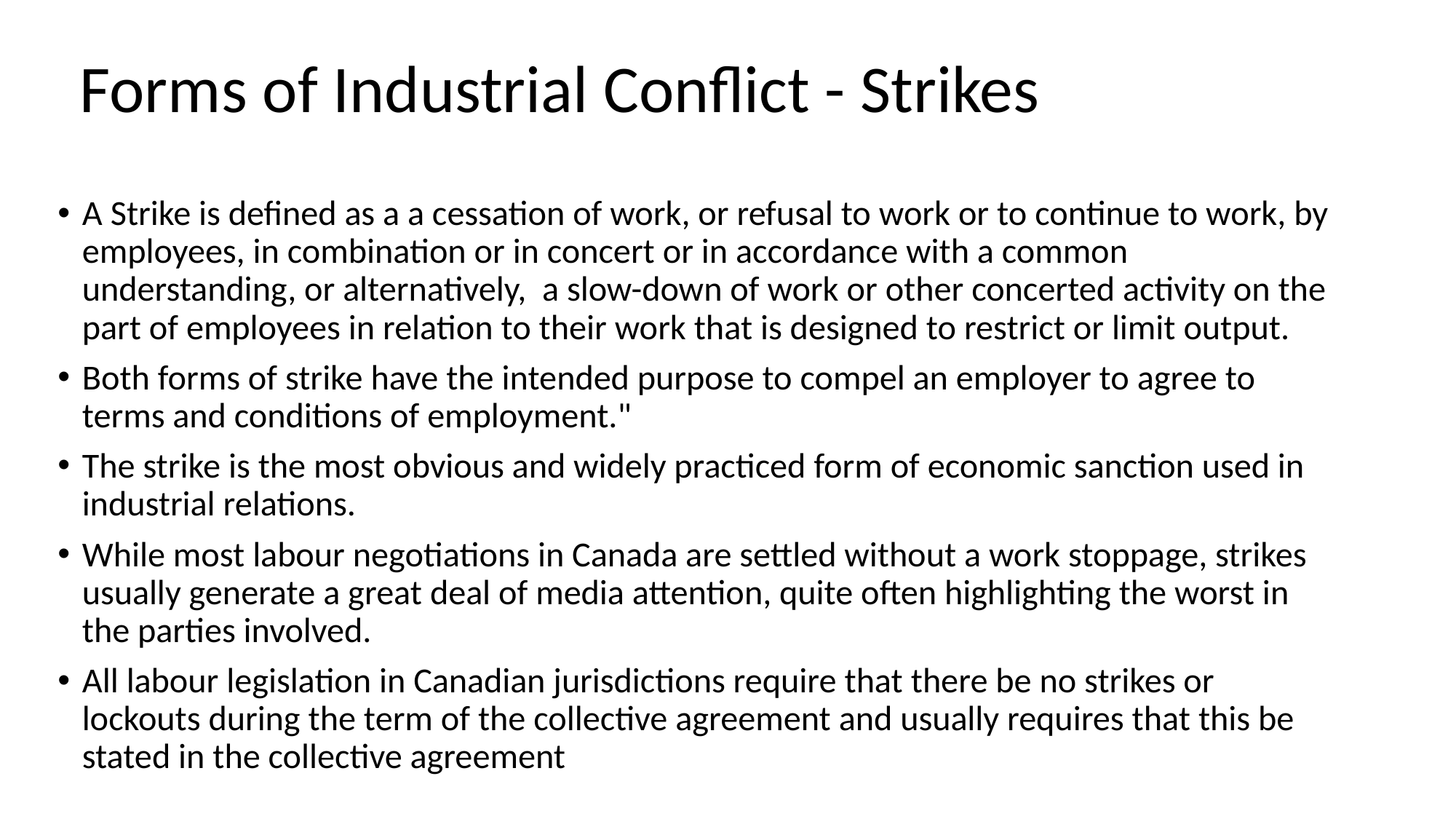

# Forms of Industrial Conflict - Strikes
A Strike is defined as a a cessation of work, or refusal to work or to continue to work, by employees, in combination or in concert or in accordance with a common understanding, or alternatively,  a slow-down of work or other concerted activity on the part of employees in relation to their work that is designed to restrict or limit output.
Both forms of strike have the intended purpose to compel an employer to agree to terms and conditions of employment."
The strike is the most obvious and widely practiced form of economic sanction used in industrial relations.
While most labour negotiations in Canada are settled without a work stoppage, strikes usually generate a great deal of media attention, quite often highlighting the worst in the parties involved.
All labour legislation in Canadian jurisdictions require that there be no strikes or lockouts during the term of the collective agreement and usually requires that this be stated in the collective agreement